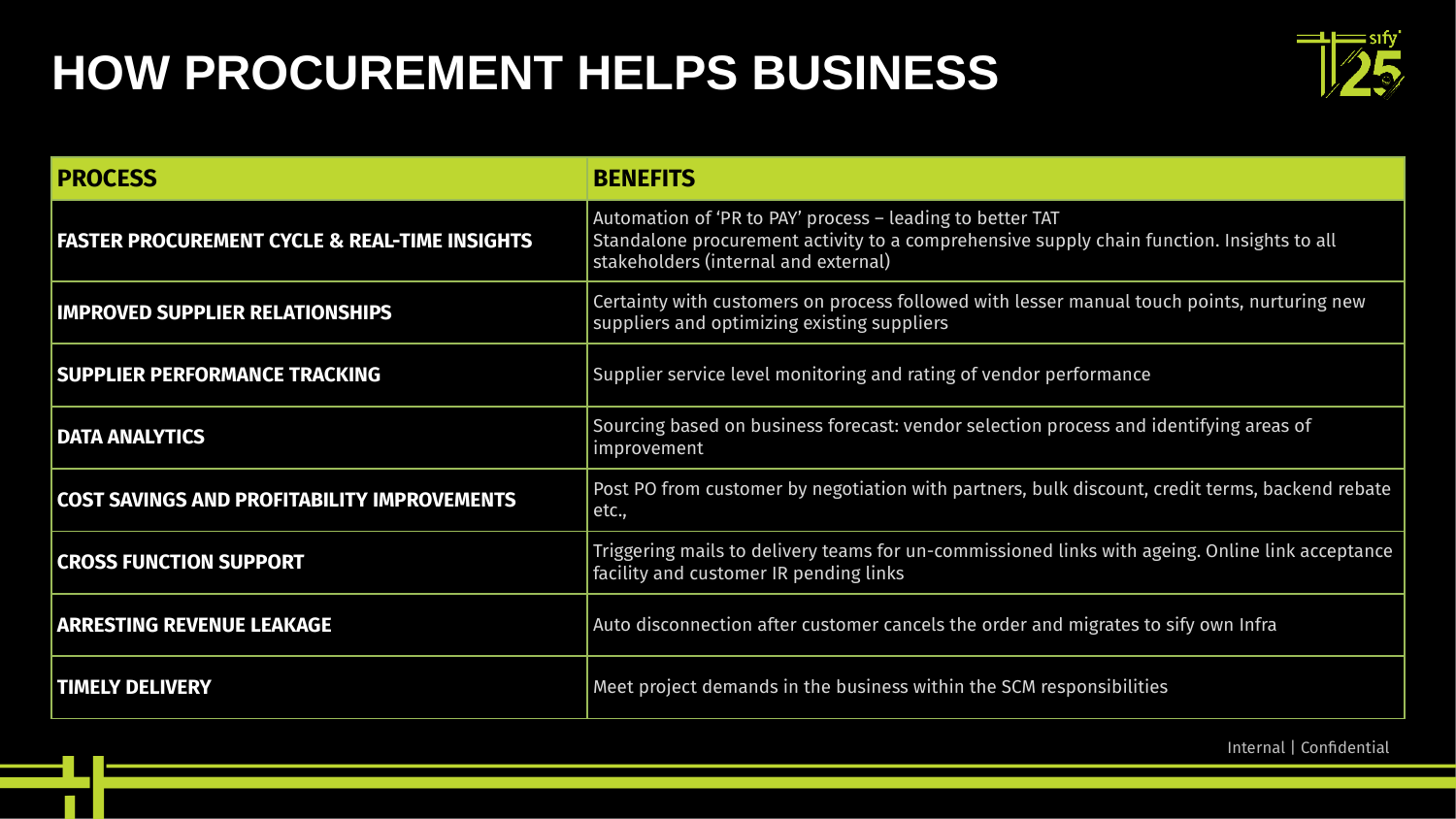

# How PROCUREMENT helps Business
| PROCESS | BENEFITS |
| --- | --- |
| FASTER PROCUREMENT CYCLE & REAL-TIME INSIGHTS | Automation of ‘PR to PAY’ process – leading to better TAT Standalone procurement activity to a comprehensive supply chain function. Insights to all stakeholders (internal and external) |
| IMPROVED SUPPLIER RELATIONSHIPS | Certainty with customers on process followed with lesser manual touch points, nurturing new suppliers and optimizing existing suppliers |
| SUPPLIER PERFORMANCE TRACKING | Supplier service level monitoring and rating of vendor performance |
| DATA ANALYTICS | Sourcing based on business forecast: vendor selection process and identifying areas of improvement |
| COST SAVINGS AND PROFITABILITY IMPROVEMENTS | Post PO from customer by negotiation with partners, bulk discount, credit terms, backend rebate etc., |
| CROSS FUNCTION SUPPORT | Triggering mails to delivery teams for un-commissioned links with ageing. Online link acceptance facility and customer IR pending links |
| ARRESTING REVENUE LEAKAGE | Auto disconnection after customer cancels the order and migrates to sify own Infra |
| TIMELY DELIVERY | Meet project demands in the business within the SCM responsibilities |